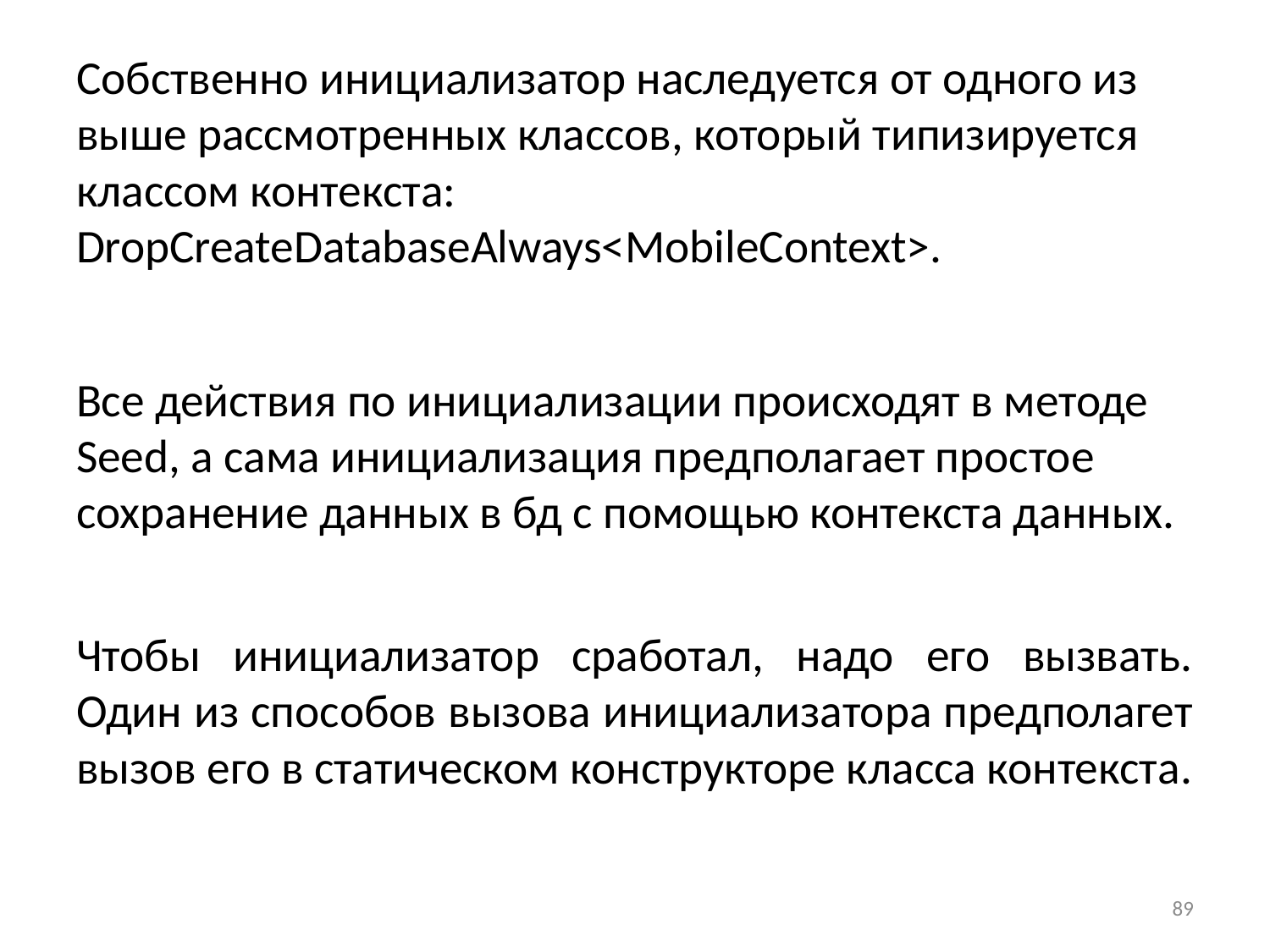

Собственно инициализатор наследуется от одного из выше рассмотренных классов, который типизируется классом контекста: DropCreateDatabaseAlways<MobileContext>.

Все действия по инициализации происходят в методе Seed, а сама инициализация предполагает простое сохранение данных в бд с помощью контекста данных.

Чтобы инициализатор сработал, надо его вызвать. Один из способов вызова инициализатора предполагет вызов его в статическом конструкторе класса контекста.
89